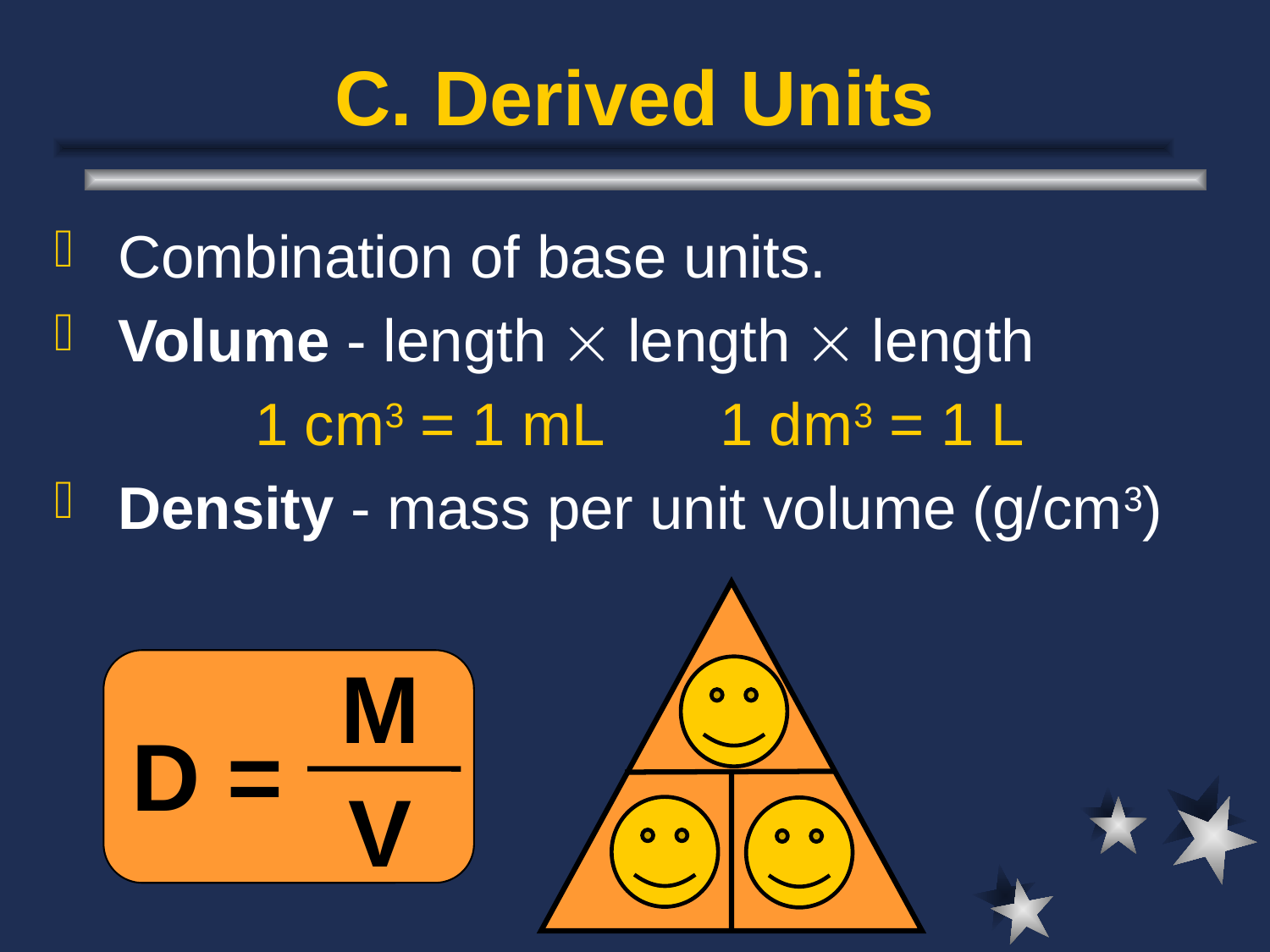

# C. Derived Units
Combination of base units.
Volume - length × length × length
1 cm3 = 1 mL       1 dm3 = 1 L
Density - mass per unit volume (g/cm3)

M
D
V
M
V

D =